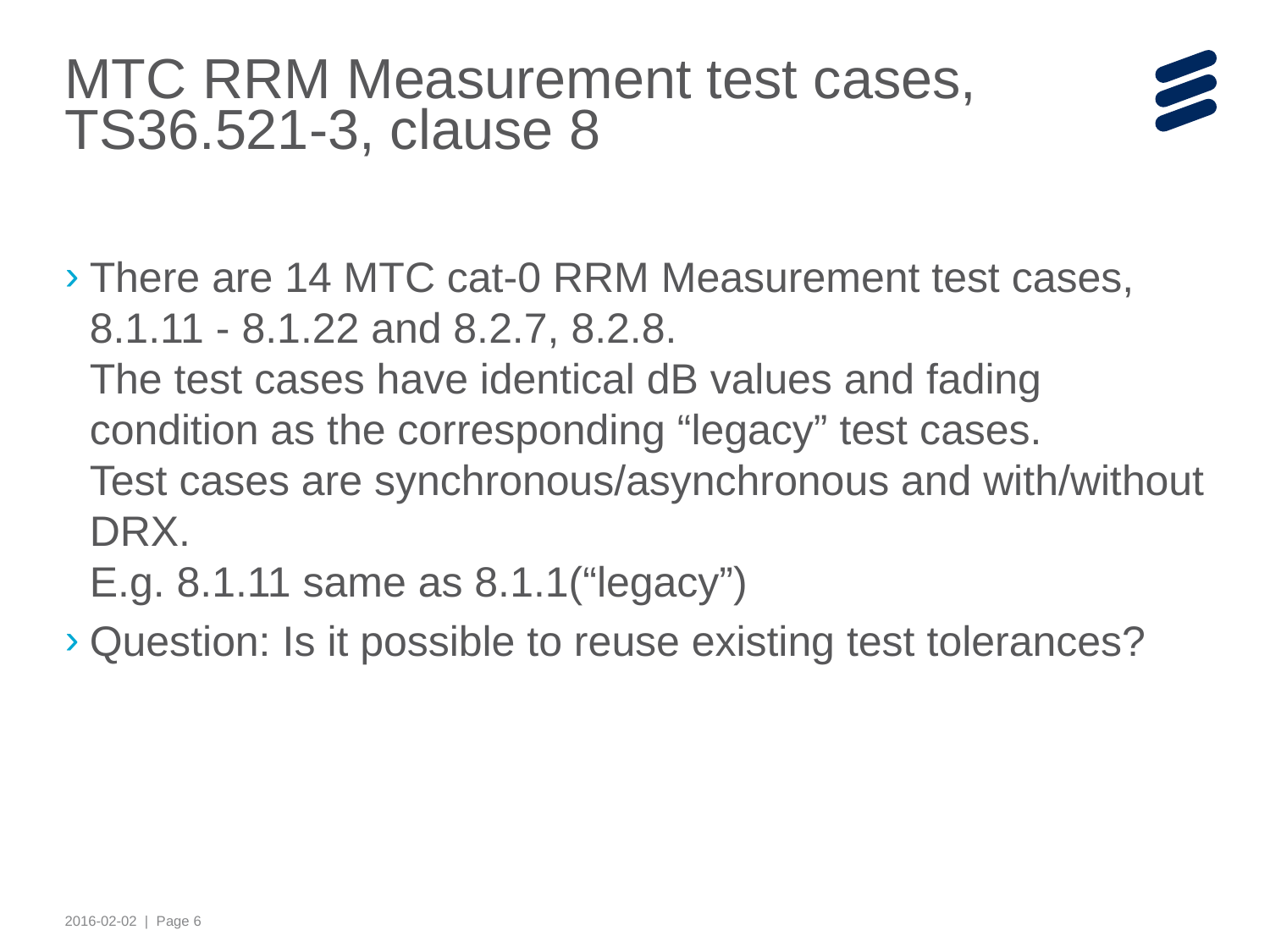

# MTC RRM Measurement test cases, TS36.521-3, clause 8
There are 14 MTC cat-0 RRM Measurement test cases, 8.1.11 - 8.1.22 and 8.2.7, 8.2.8.
The test cases have identical dB values and fading condition as the corresponding “legacy” test cases.
Test cases are synchronous/asynchronous and with/without DRX.
E.g. 8.1.11 same as 8.1.1(“legacy”)
Question: Is it possible to reuse existing test tolerances?